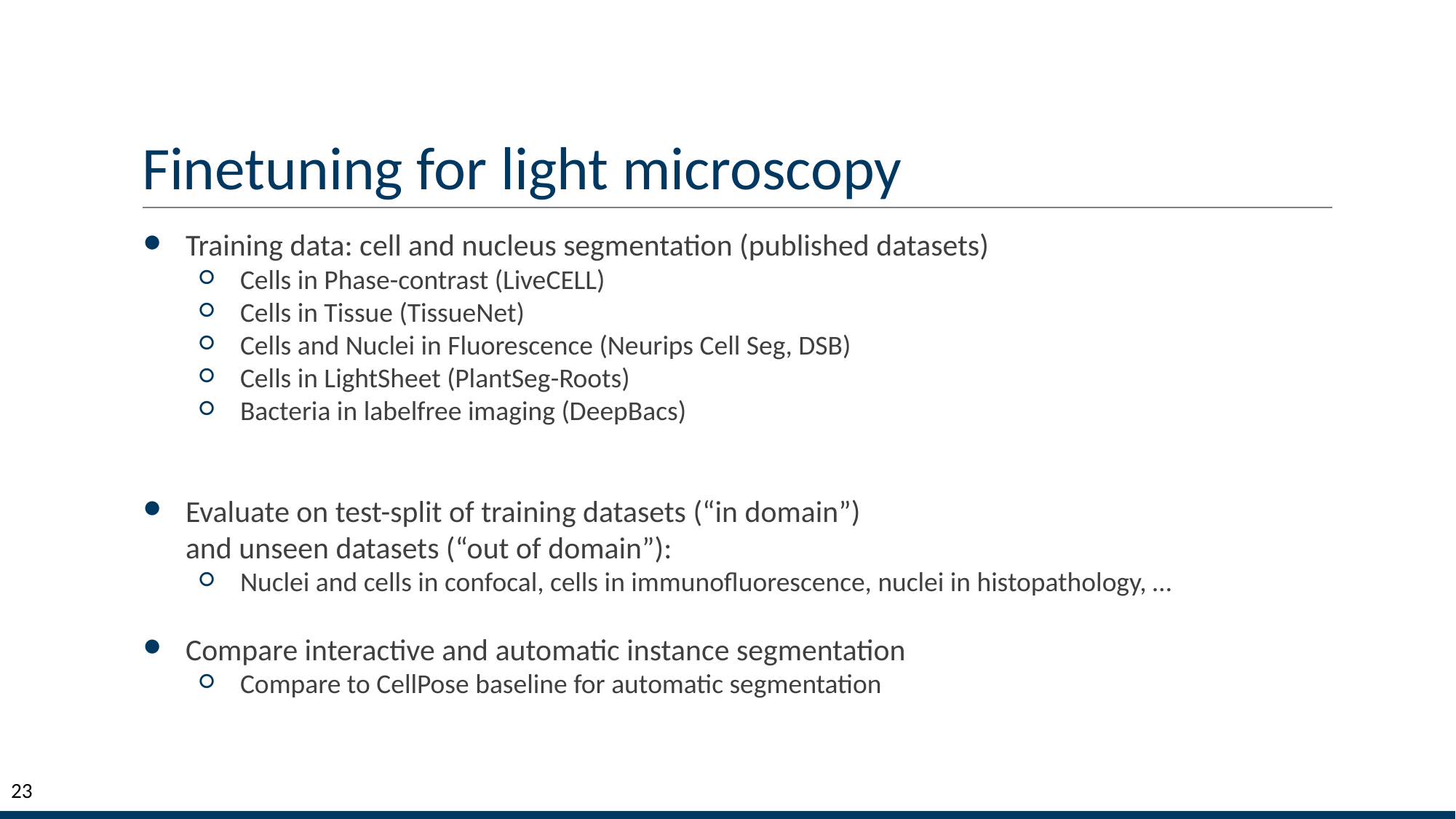

# Finetuning for light microscopy
Training data: cell and nucleus segmentation (published datasets)
Cells in Phase-contrast (LiveCELL)
Cells in Tissue (TissueNet)
Cells and Nuclei in Fluorescence (Neurips Cell Seg, DSB)
Cells in LightSheet (PlantSeg-Roots)
Bacteria in labelfree imaging (DeepBacs)
Evaluate on test-split of training datasets (“in domain”)
and unseen datasets (“out of domain”):
Nuclei and cells in confocal, cells in immunofluorescence, nuclei in histopathology, …
Compare interactive and automatic instance segmentation
Compare to CellPose baseline for automatic segmentation
23